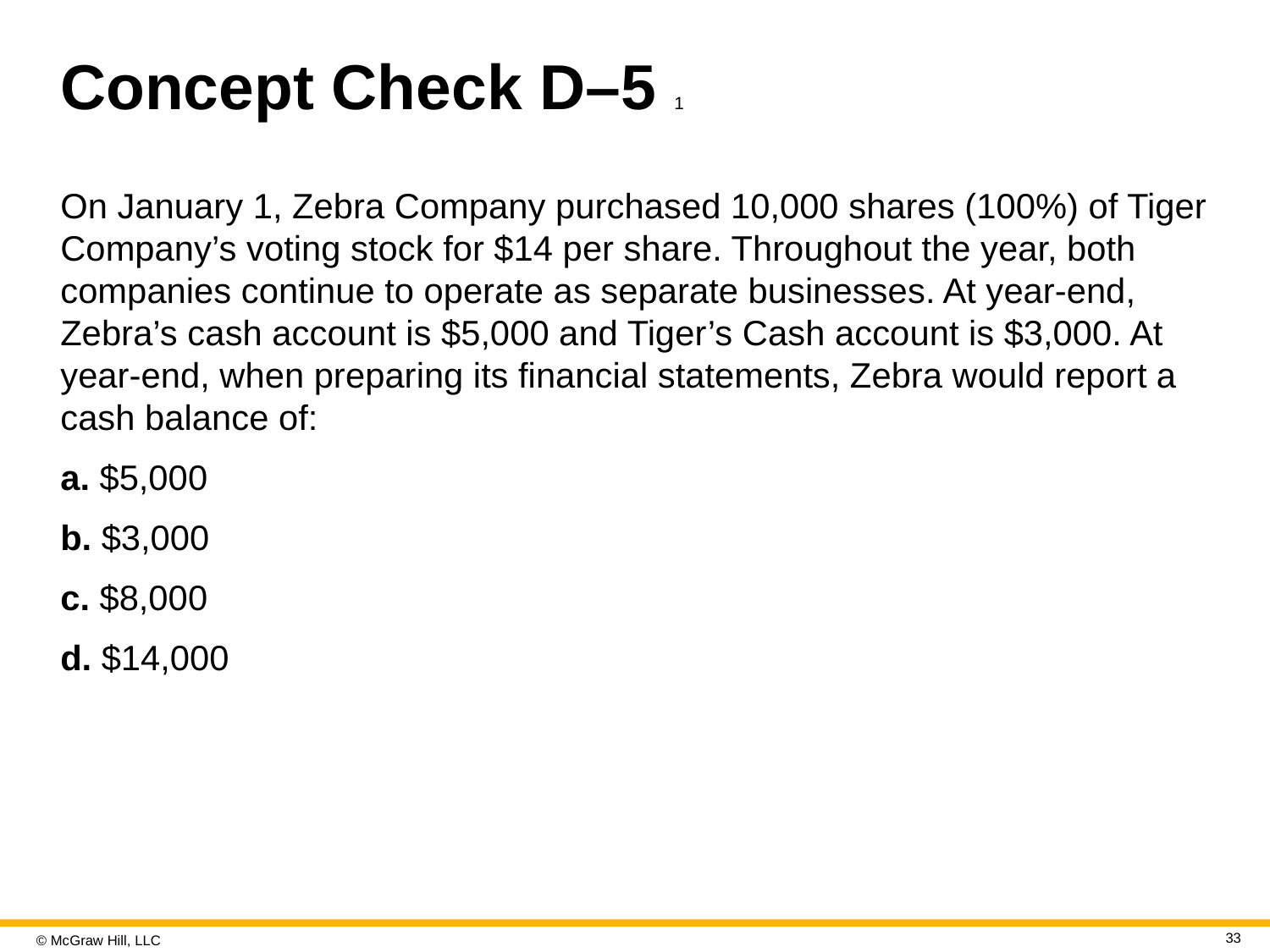

# Concept Check D–5 1
On January 1, Zebra Company purchased 10,000 shares (100%) of Tiger Company’s voting stock for $14 per share. Throughout the year, both companies continue to operate as separate businesses. At year-end, Zebra’s cash account is $5,000 and Tiger’s Cash account is $3,000. At year-end, when preparing its financial statements, Zebra would report a cash balance of:
a. $5,000
b. $3,000
c. $8,000
d. $14,000
33